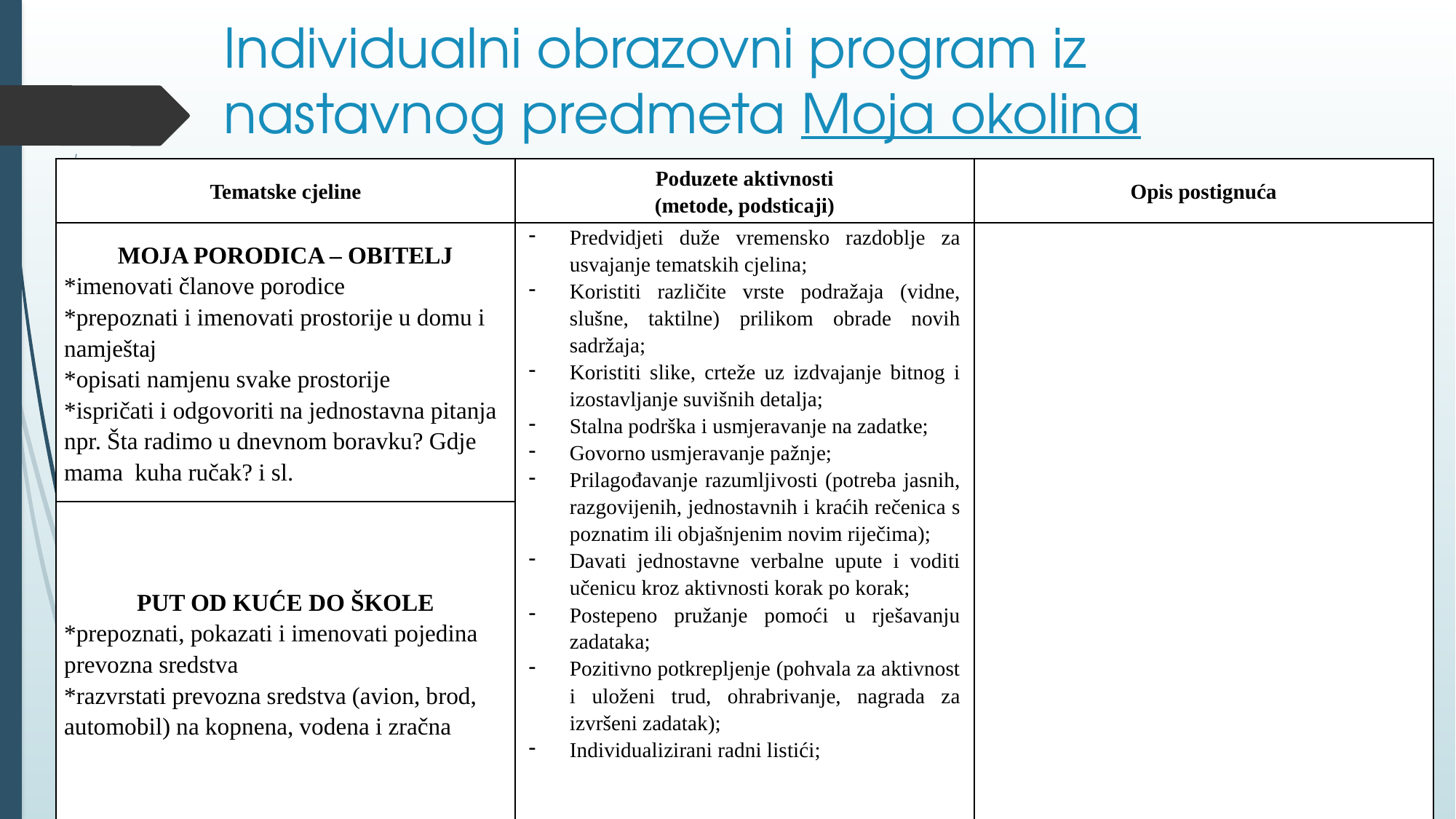

# Individualni obrazovni program iz nastavnog predmeta Moja okolina
| Tematske cjeline | Poduzete aktivnosti (metode, podsticaji) | Opis postignuća |
| --- | --- | --- |
| MOJA PORODICA – OBITELJ \*imenovati članove porodice \*prepoznati i imenovati prostorije u domu i namještaj \*opisati namjenu svake prostorije \*ispričati i odgovoriti na jednostavna pitanja npr. Šta radimo u dnevnom boravku? Gdje mama kuha ručak? i sl. | Predvidjeti duže vremensko razdoblje za usvajanje tematskih cjelina; Koristiti različite vrste podražaja (vidne, slušne, taktilne) prilikom obrade novih sadržaja; Koristiti slike, crteže uz izdvajanje bitnog i izostavljanje suvišnih detalja; Stalna podrška i usmjeravanje na zadatke; Govorno usmjeravanje pažnje; Prilagođavanje razumljivosti (potreba jasnih, razgovijenih, jednostavnih i kraćih rečenica s poznatim ili objašnjenim novim riječima); Davati jednostavne verbalne upute i voditi učenicu kroz aktivnosti korak po korak; Postepeno pružanje pomoći u rješavanju zadataka; Pozitivno potkrepljenje (pohvala za aktivnost i uloženi trud, ohrabrivanje, nagrada za izvršeni zadatak); Individualizirani radni listići; |  |
| PUT OD KUĆE DO ŠKOLE \*prepoznati, pokazati i imenovati pojedina prevozna sredstva \*razvrstati prevozna sredstva (avion, brod, automobil) na kopnena, vodena i zračna |  |  |